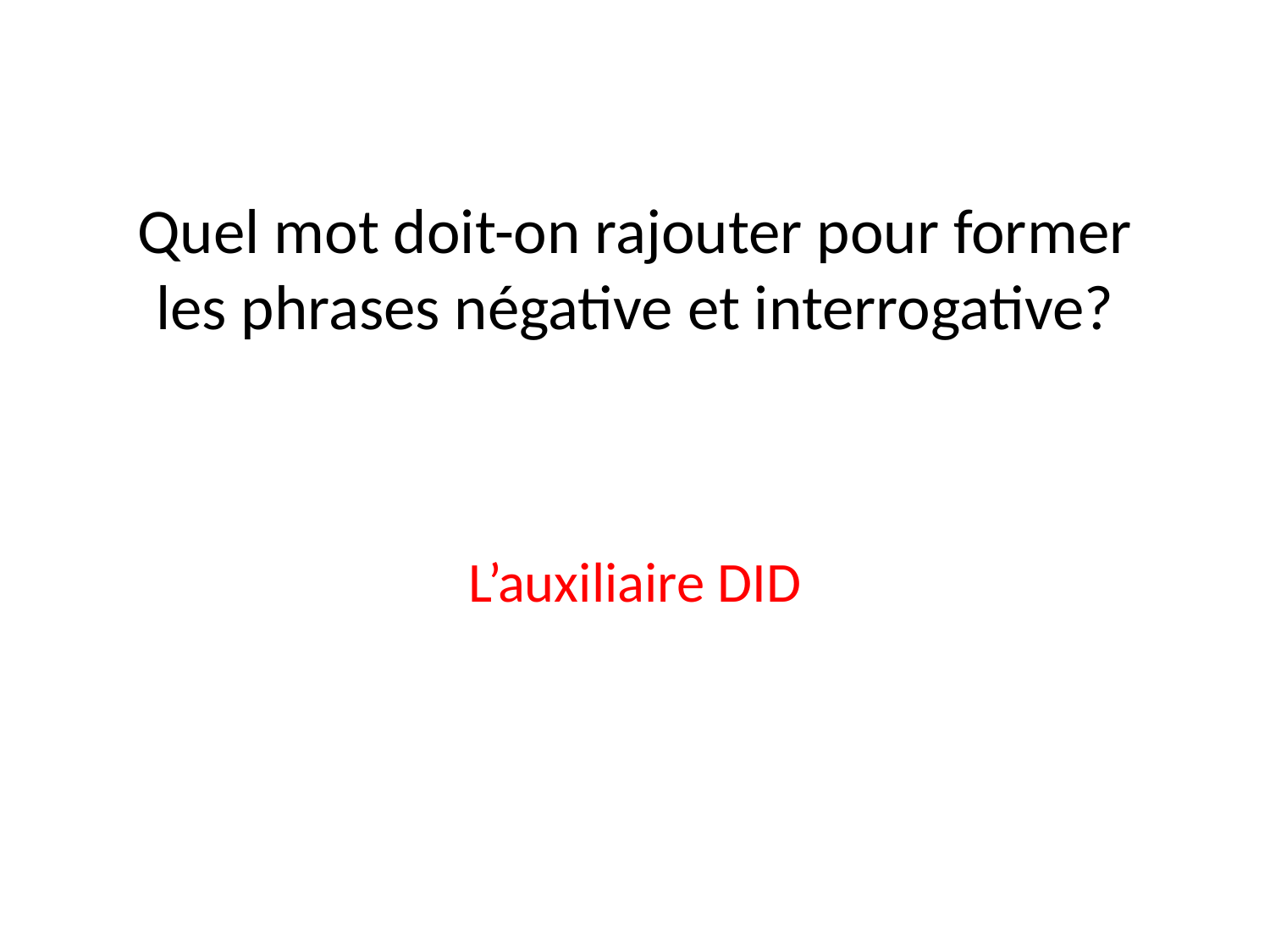

# Quel mot doit-on rajouter pour former les phrases négative et interrogative?
L’auxiliaire DID